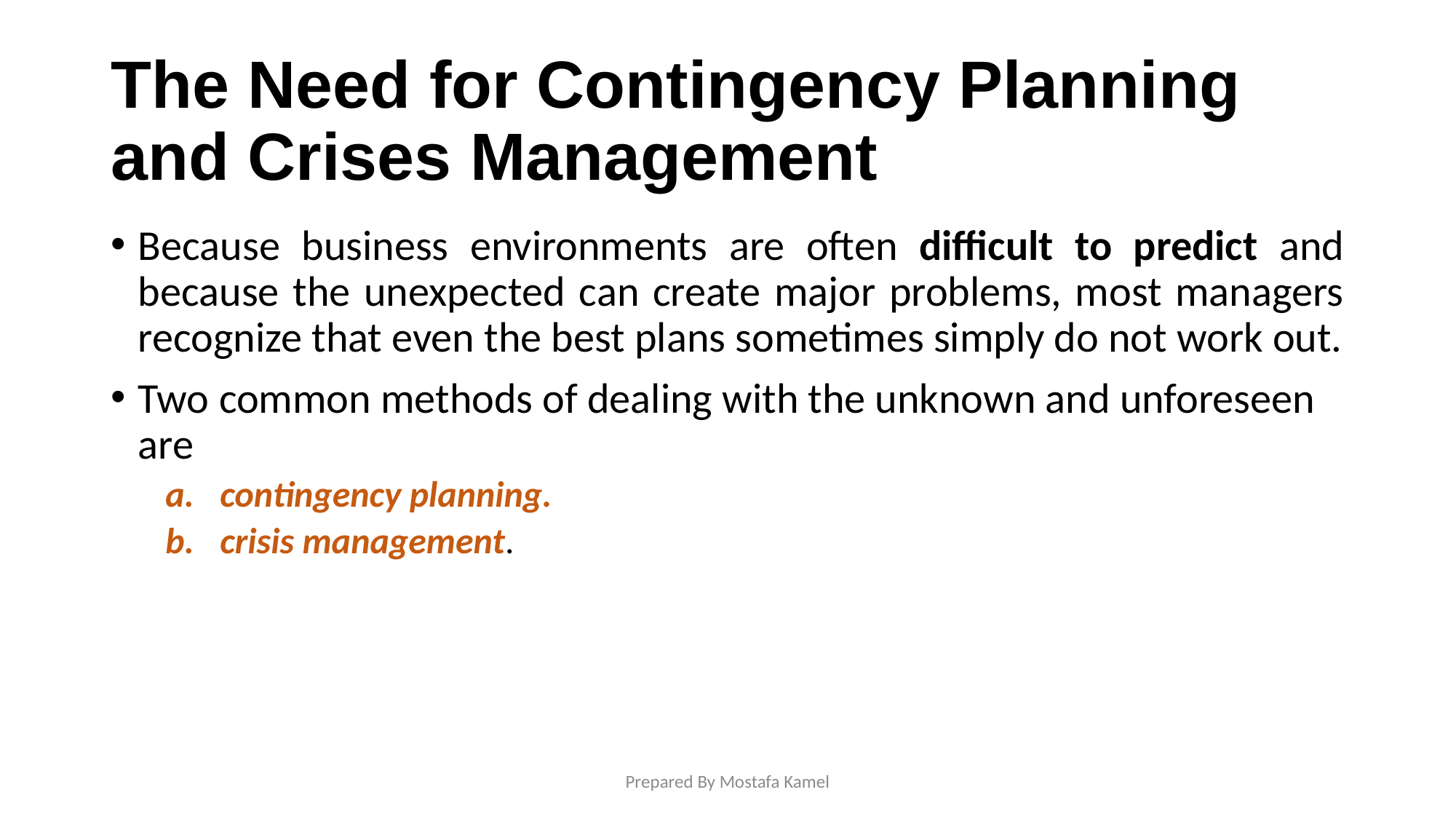

# The Need for Contingency Planning and Crises Management
Because business environments are often difficult to predict and because the unexpected can create major problems, most managers recognize that even the best plans sometimes simply do not work out.
Two common methods of dealing with the unknown and unforeseen are
contingency planning.
crisis management.
Prepared By Mostafa Kamel